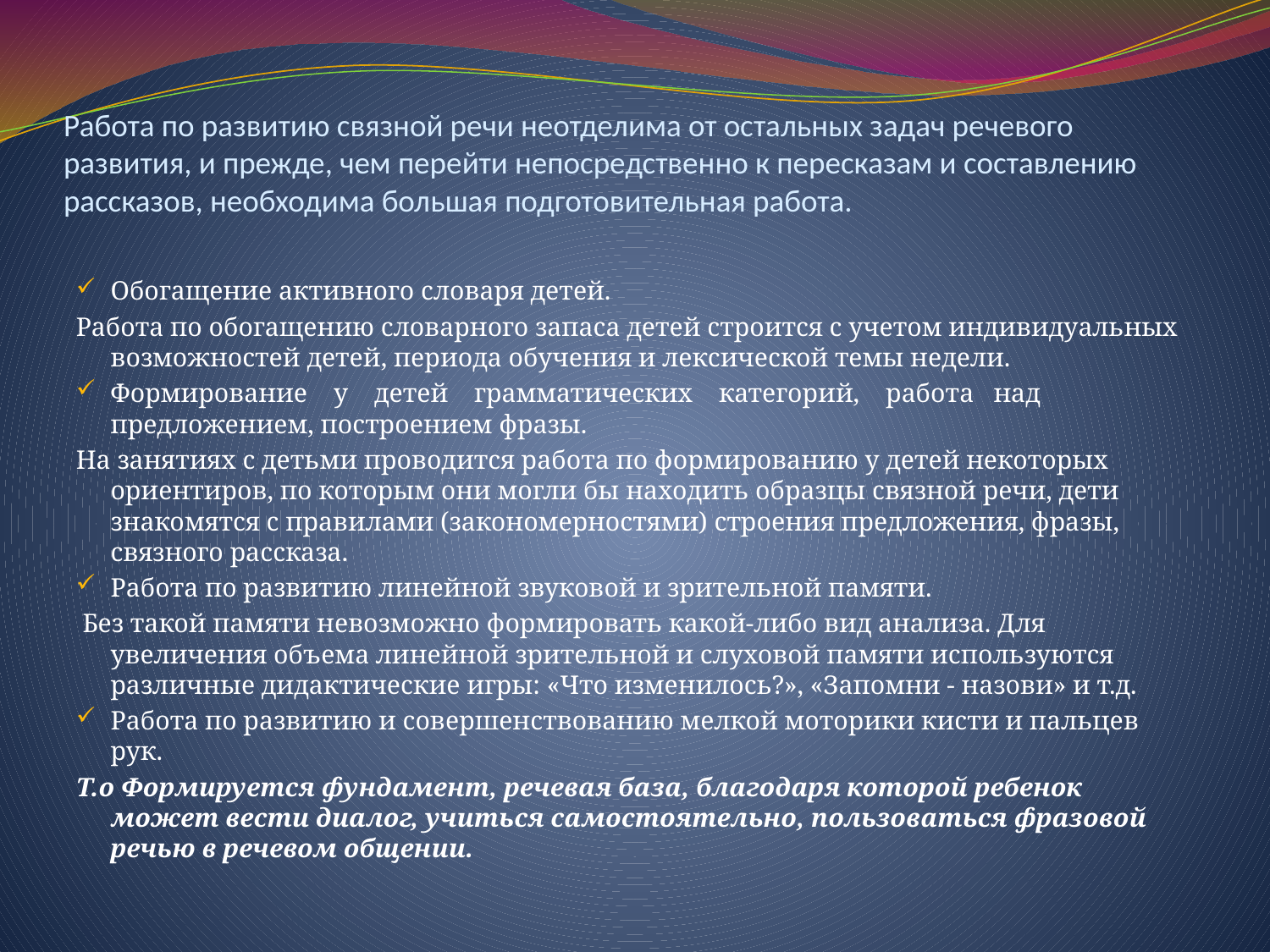

# Работа по развитию связной речи неотделима от остальных задач речевого развития, и прежде, чем перейти непосредственно к пересказам и составлению рассказов, необходима большая подготовительная работа.
Обогащение активного словаря детей.
Работа по обогащению словарного запаса детей строится с учетом индивидуальных возможностей детей, периода обучения и лексической темы недели.
Формирование    у    детей    грамматических    категорий,    работа   над предложением, построением фразы.
На занятиях с детьми проводится работа по формированию у детей некоторых ориентиров, по которым они могли бы находить образцы связной речи, дети знакомятся с правилами (закономерностями) строения предложения, фразы, связного рассказа.
Работа по развитию линейной звуковой и зрительной памяти.
 Без такой памяти невозможно формировать какой-либо вид анализа. Для увеличения объема линейной зрительной и слуховой памяти используются различные дидактические игры: «Что изменилось?», «Запомни - назови» и т.д.
Работа по развитию и совершенствованию мелкой моторики кисти и пальцев рук.
Т.о Формируется фундамент, речевая база, благодаря которой ребенок может вести диалог, учиться самостоятельно, пользоваться фразовой речью в речевом общении.